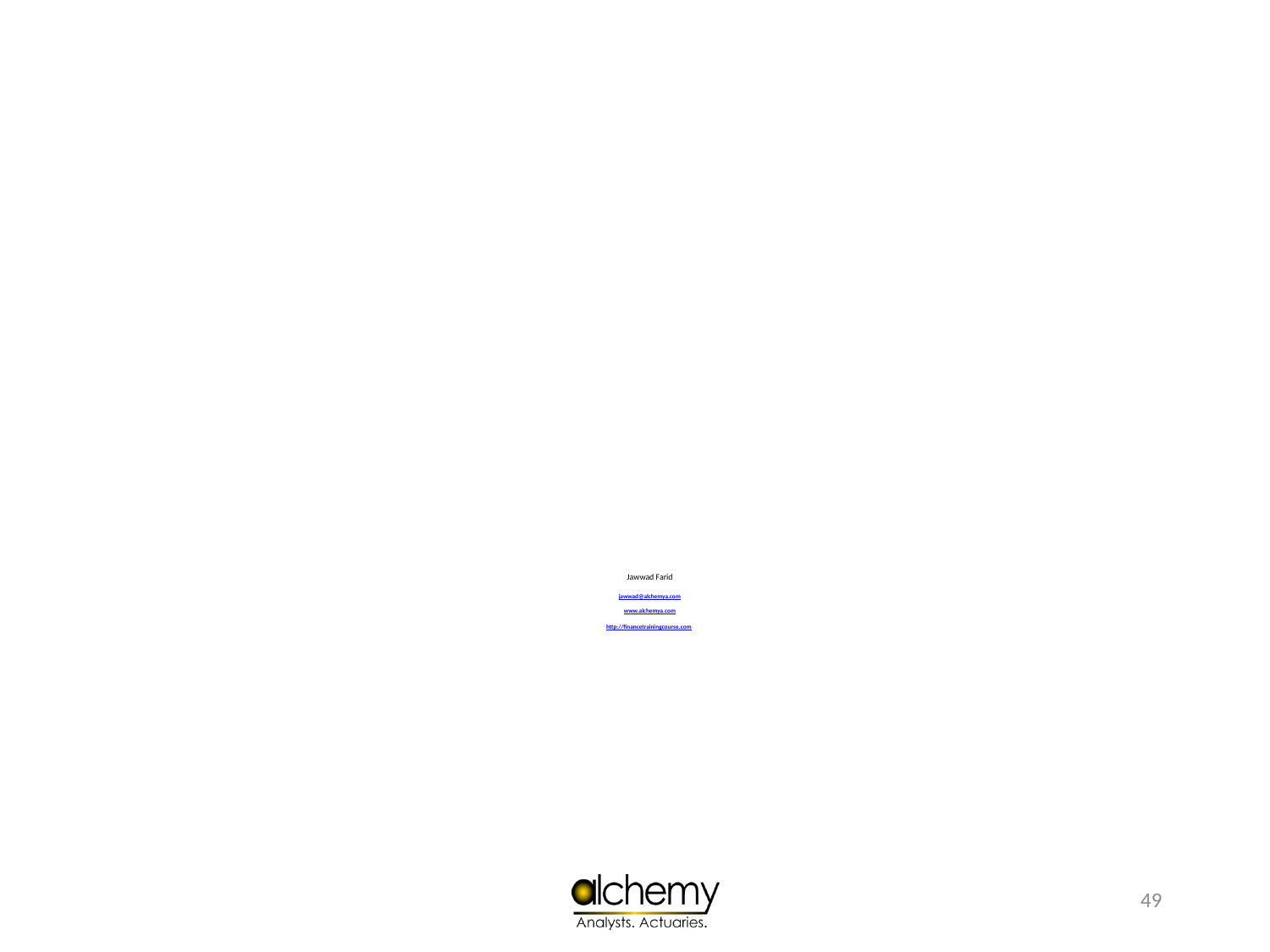

# Jawwad Farid jawwad@alchemya.com www.alchemya.com http://financetrainingcourse.com
49